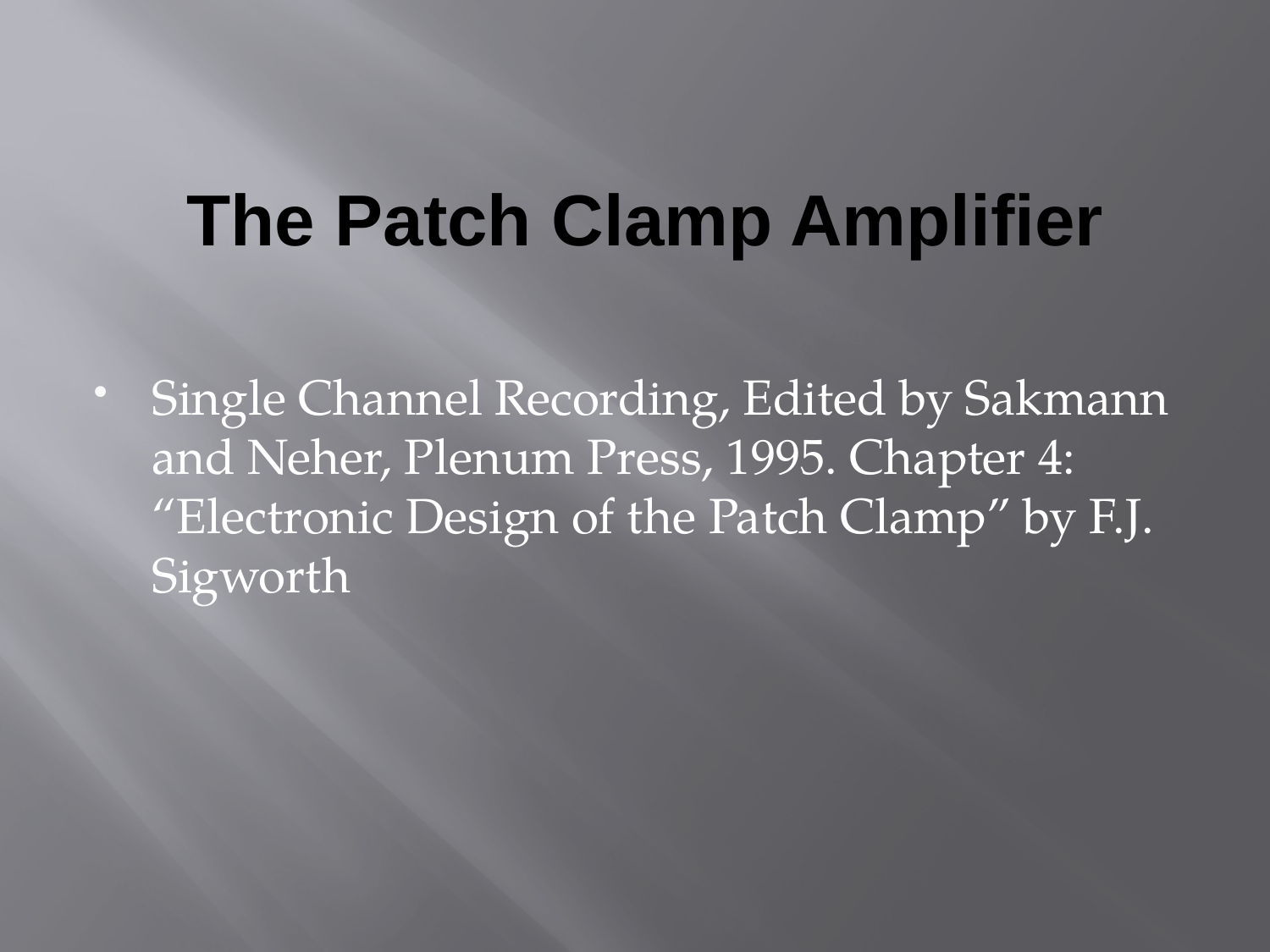

# The Patch Clamp Amplifier
Single Channel Recording, Edited by Sakmann and Neher, Plenum Press, 1995. Chapter 4: “Electronic Design of the Patch Clamp” by F.J. Sigworth